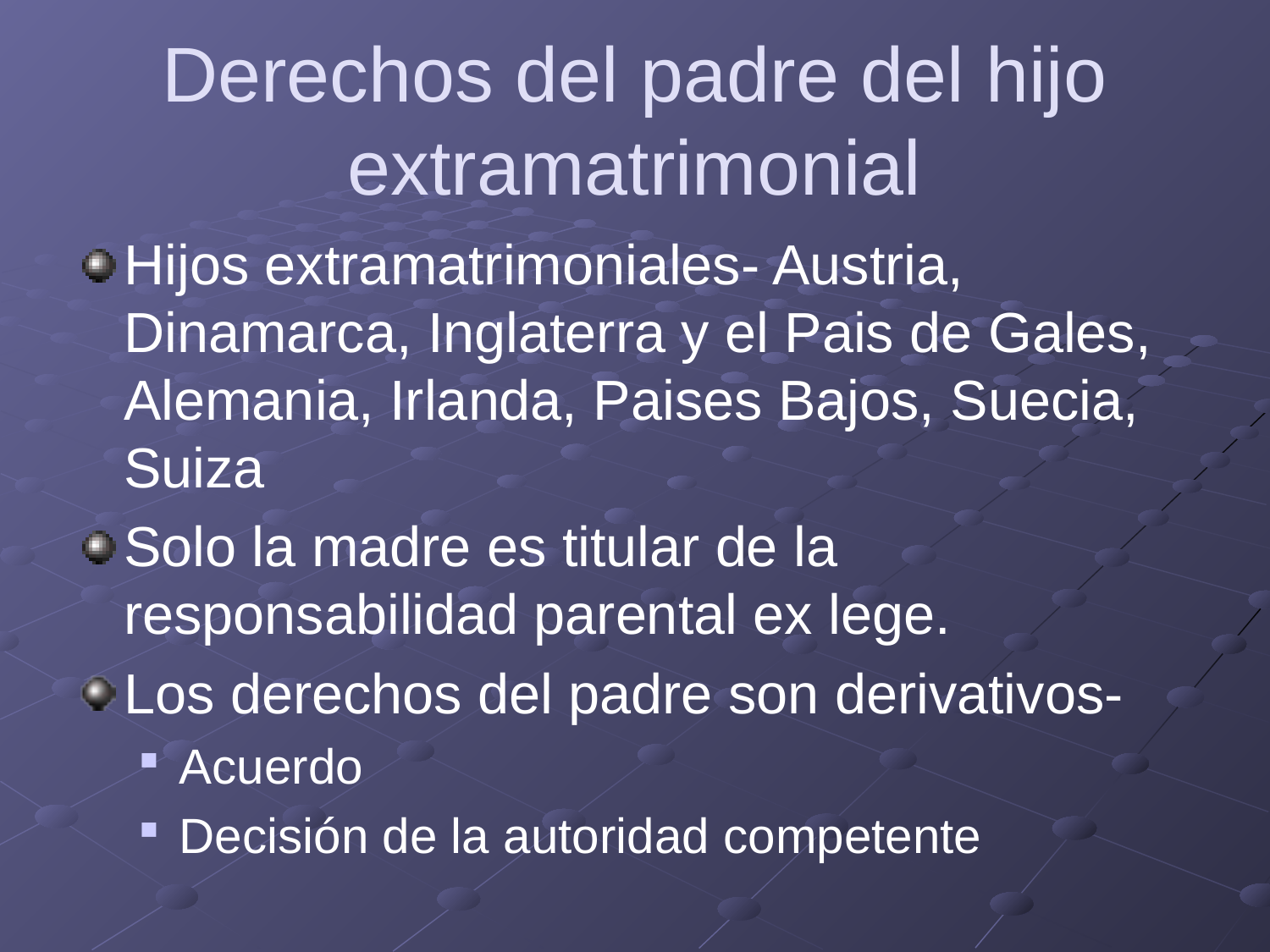

# Derechos del padre del hijo extramatrimonial
Hijos extramatrimoniales- Austria, Dinamarca, Inglaterra y el Pais de Gales, Alemania, Irlanda, Paises Bajos, Suecia, Suiza
Solo la madre es titular de la responsabilidad parental ex lege.
Los derechos del padre son derivativos-
Acuerdo
Decisión de la autoridad competente